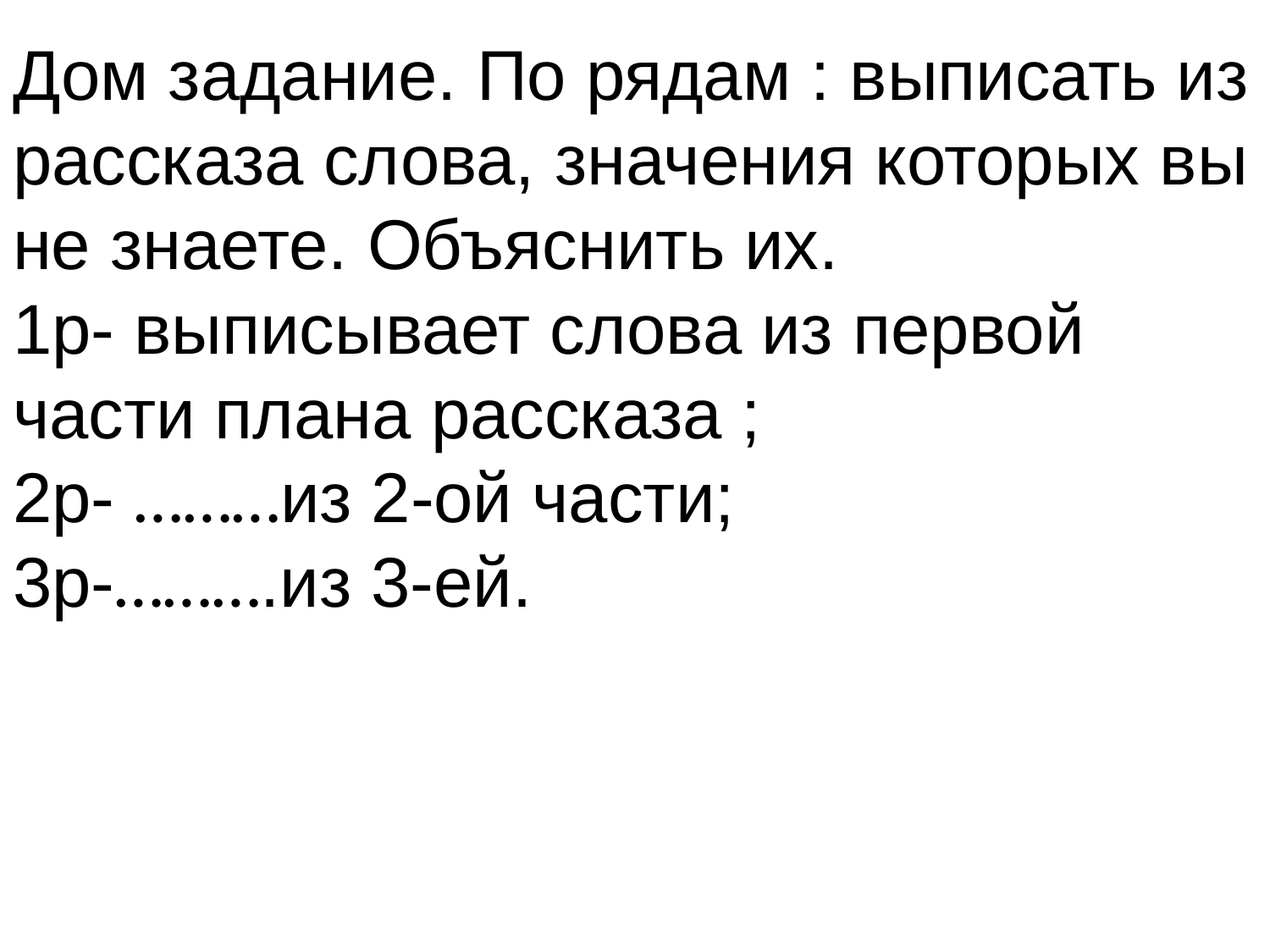

Дом задание. По рядам : выписать из рассказа слова, значения которых вы не знаете. Объяснить их.
1р- выписывает слова из первой части плана рассказа ;
2р- ………из 2-ой части;
3р-……….из 3-ей.